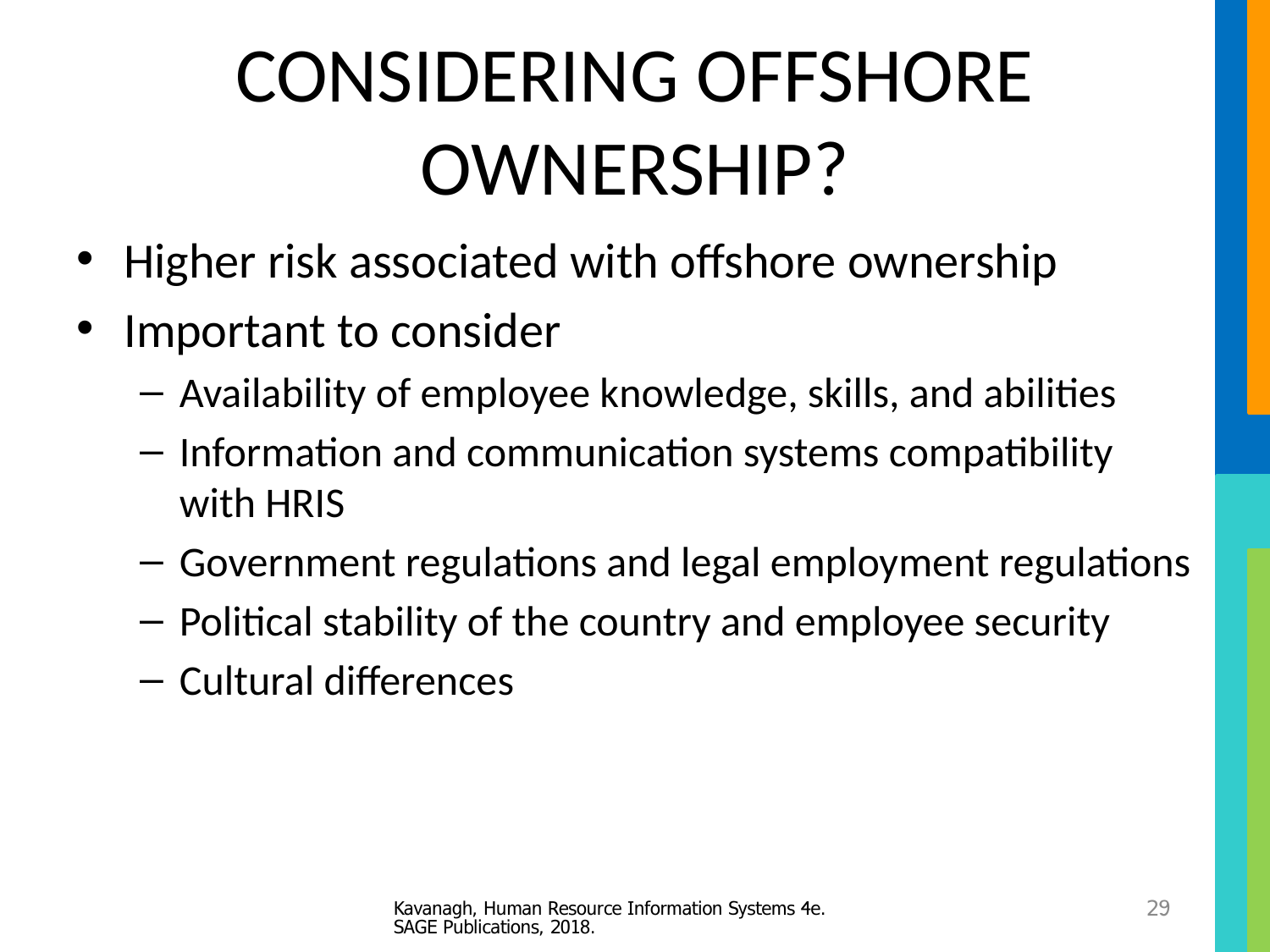

# CONSIDERING OFFSHORE OWNERSHIP?
Higher risk associated with offshore ownership
Important to consider
Availability of employee knowledge, skills, and abilities
Information and communication systems compatibility with HRIS
Government regulations and legal employment regulations
Political stability of the country and employee security
Cultural differences
Kavanagh, Human Resource Information Systems 4e. SAGE Publications, 2018.
29